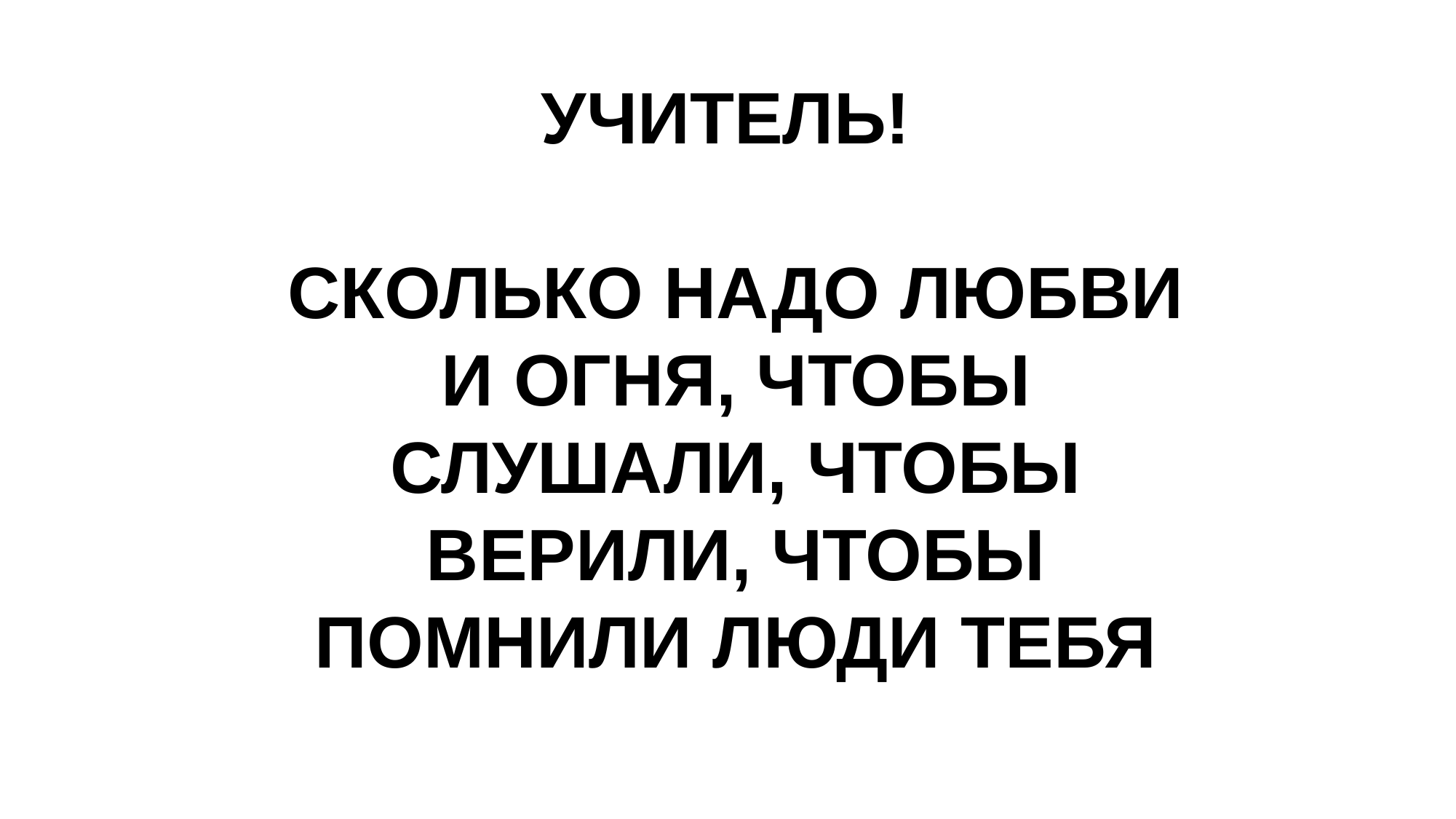

УЧИТЕЛЬ!
СКОЛЬКО НАДО ЛЮБВИ И ОГНЯ, ЧТОБЫ СЛУШАЛИ, ЧТОБЫ ВЕРИЛИ, ЧТОБЫ ПОМНИЛИ ЛЮДИ ТЕБЯ